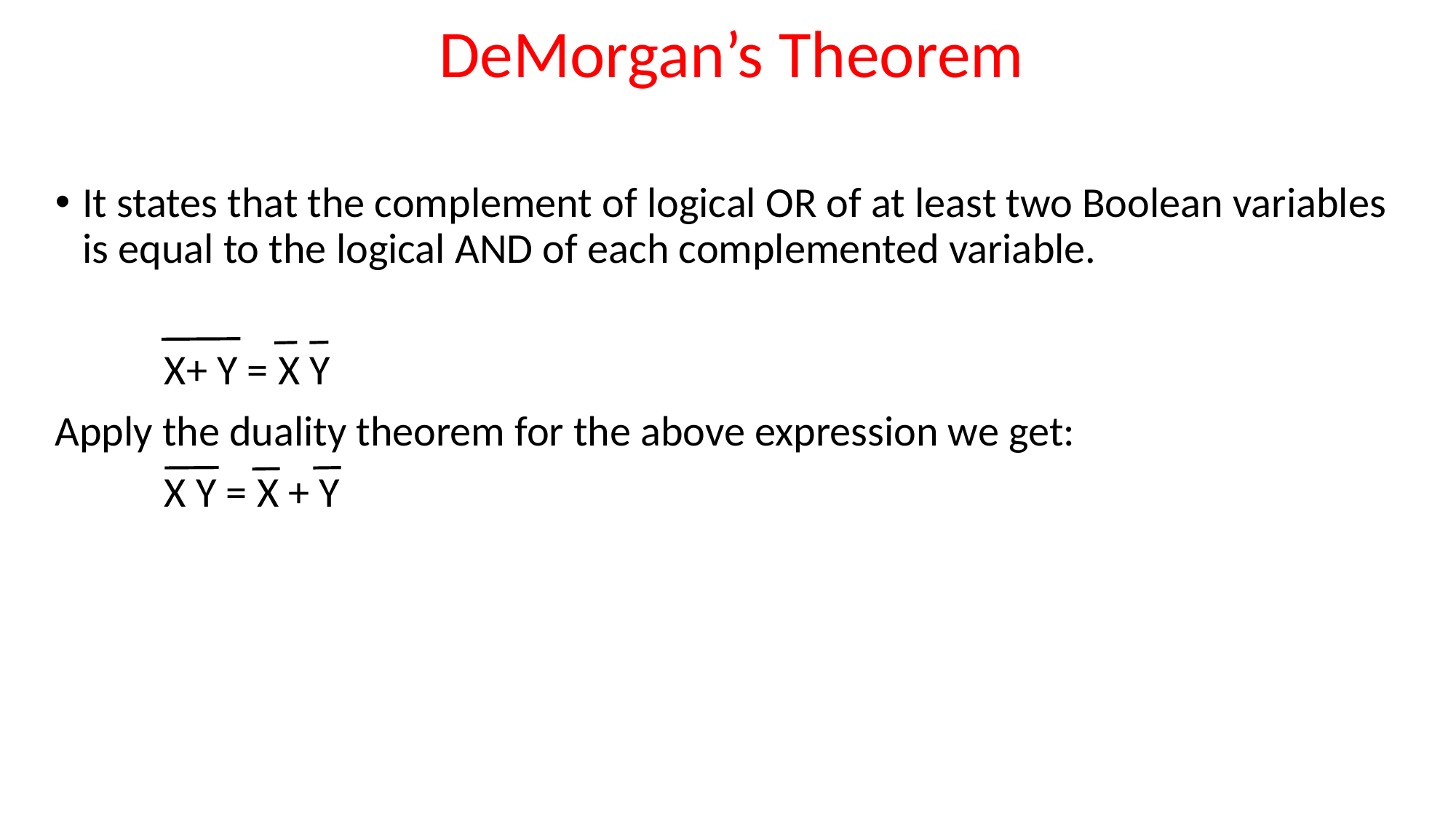

# DeMorgan’s Theorem
It states that the complement of logical OR of at least two Boolean variables is equal to the logical AND of each complemented variable.

	X+ Y = X Y
Apply the duality theorem for the above expression we get:
	X Y = X + Y